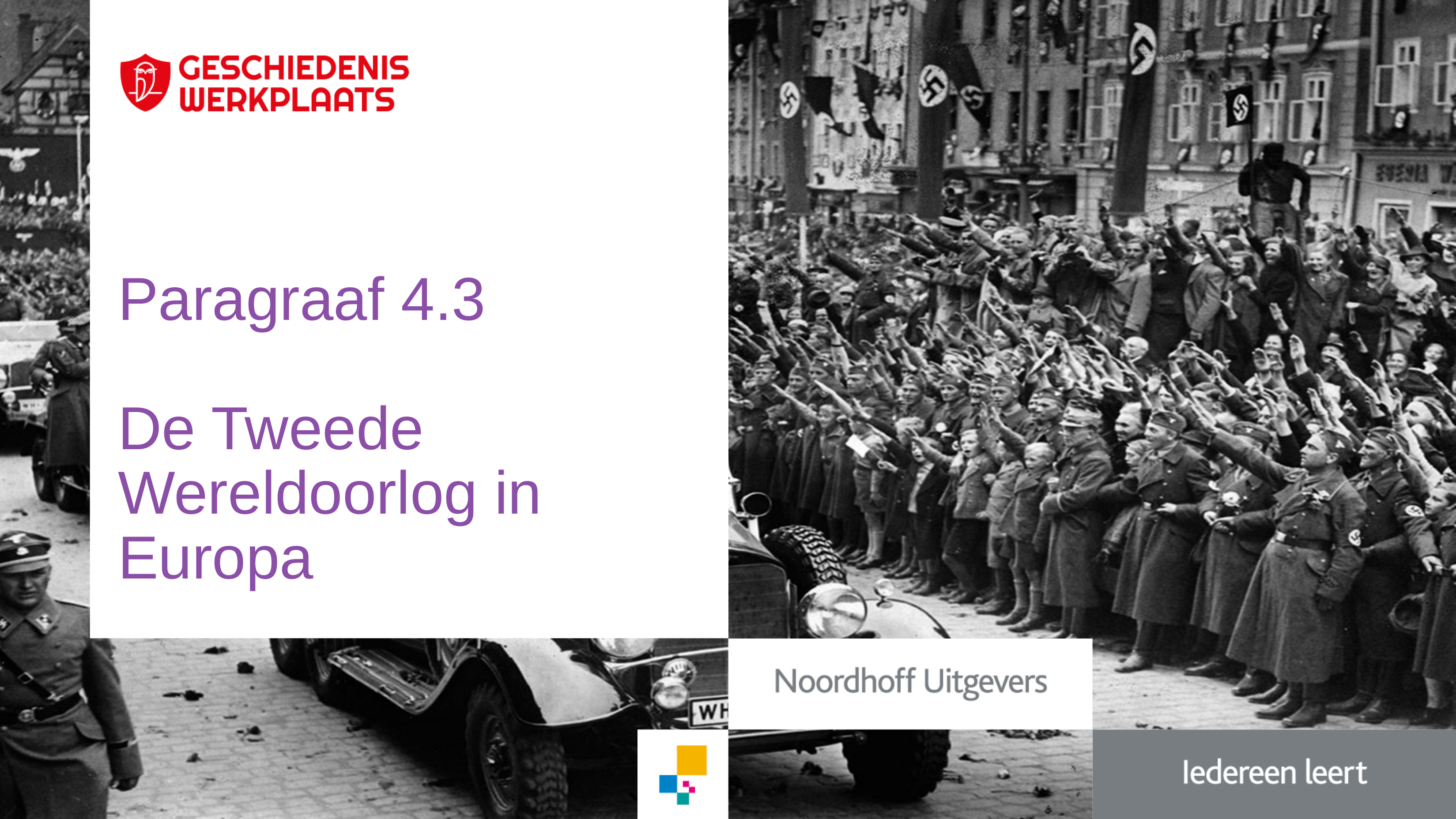

# Paragraaf 4.3 De Tweede Wereldoorlog in Europa